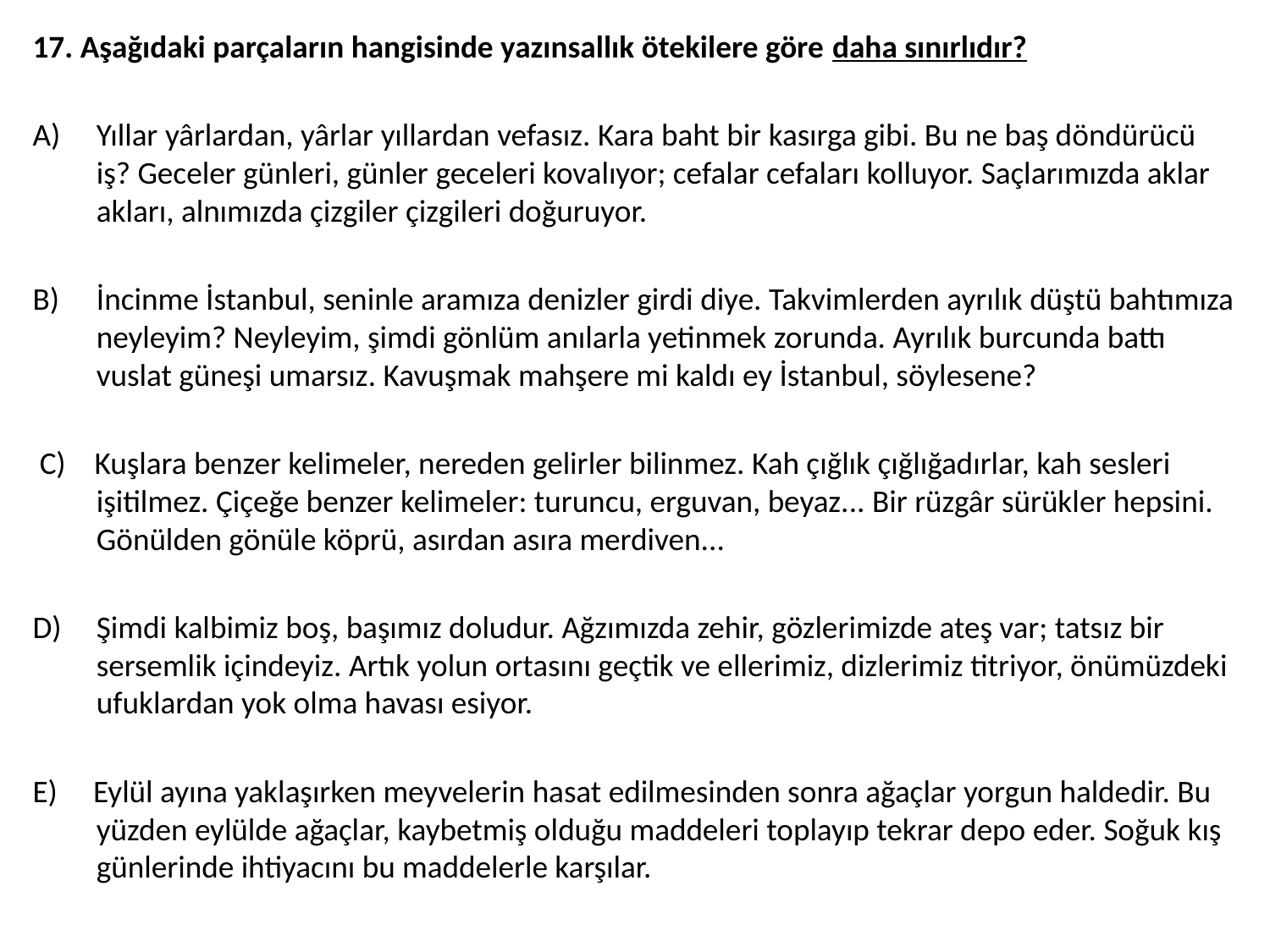

17. Aşağıdaki parçaların hangisinde yazınsallık ötekilere göre daha sınırlıdır?

Yıllar yârlardan, yârlar yıllardan vefasız. Kara baht bir kasırga gibi. Bu ne baş döndürücü iş? Geceler günleri, günler geceleri kovalıyor; cefalar cefaları kolluyor. Saçlarımızda aklar akları, alnımızda çizgiler çizgileri doğuruyor.

İncinme İstanbul, seninle aramıza denizler girdi diye. Takvimlerden ayrılık düştü bahtımıza neyleyim? Neyleyim, şimdi gönlüm anılarla yetinmek zorunda. Ayrılık burcunda battı vuslat güneşi umarsız. Kavuşmak mahşere mi kaldı ey İstanbul, söylesene?

 C)    Kuşlara benzer kelimeler, nereden gelirler bilinmez. Kah çığlık çığlığadırlar, kah sesleri işitilmez. Çiçeğe benzer kelimeler: turuncu, erguvan, beyaz... Bir rüzgâr sürükler hepsini. Gönülden gönüle köprü, asırdan asıra merdiven...

Şimdi kalbimiz boş, başımız doludur. Ağzımızda zehir, gözlerimizde ateş var; tatsız bir sersemlik içindeyiz. Artık yolun ortasını geçtik ve ellerimiz, dizlerimiz titriyor, önümüzdeki ufuklardan yok olma havası esiyor.

E)     Eylül ayına yaklaşırken meyvelerin hasat edilmesinden sonra ağaçlar yorgun haldedir. Bu yüzden eylülde ağaçlar, kaybetmiş olduğu maddeleri toplayıp tekrar depo eder. Soğuk kış günlerinde ihtiyacını bu maddelerle karşılar.